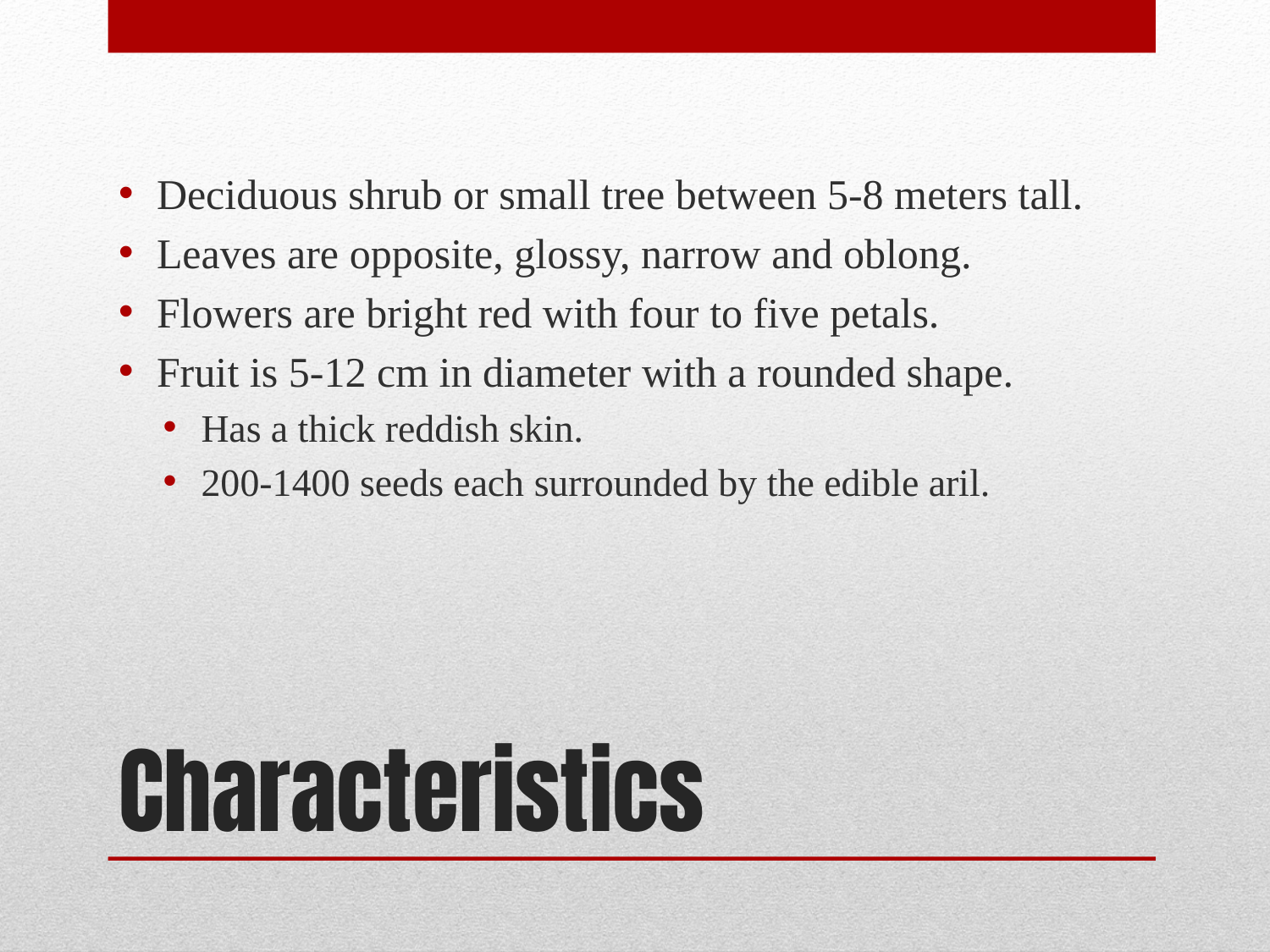

Deciduous shrub or small tree between 5-8 meters tall.
Leaves are opposite, glossy, narrow and oblong.
Flowers are bright red with four to five petals.
Fruit is 5-12 cm in diameter with a rounded shape.
Has a thick reddish skin.
200-1400 seeds each surrounded by the edible aril.

# Characteristics